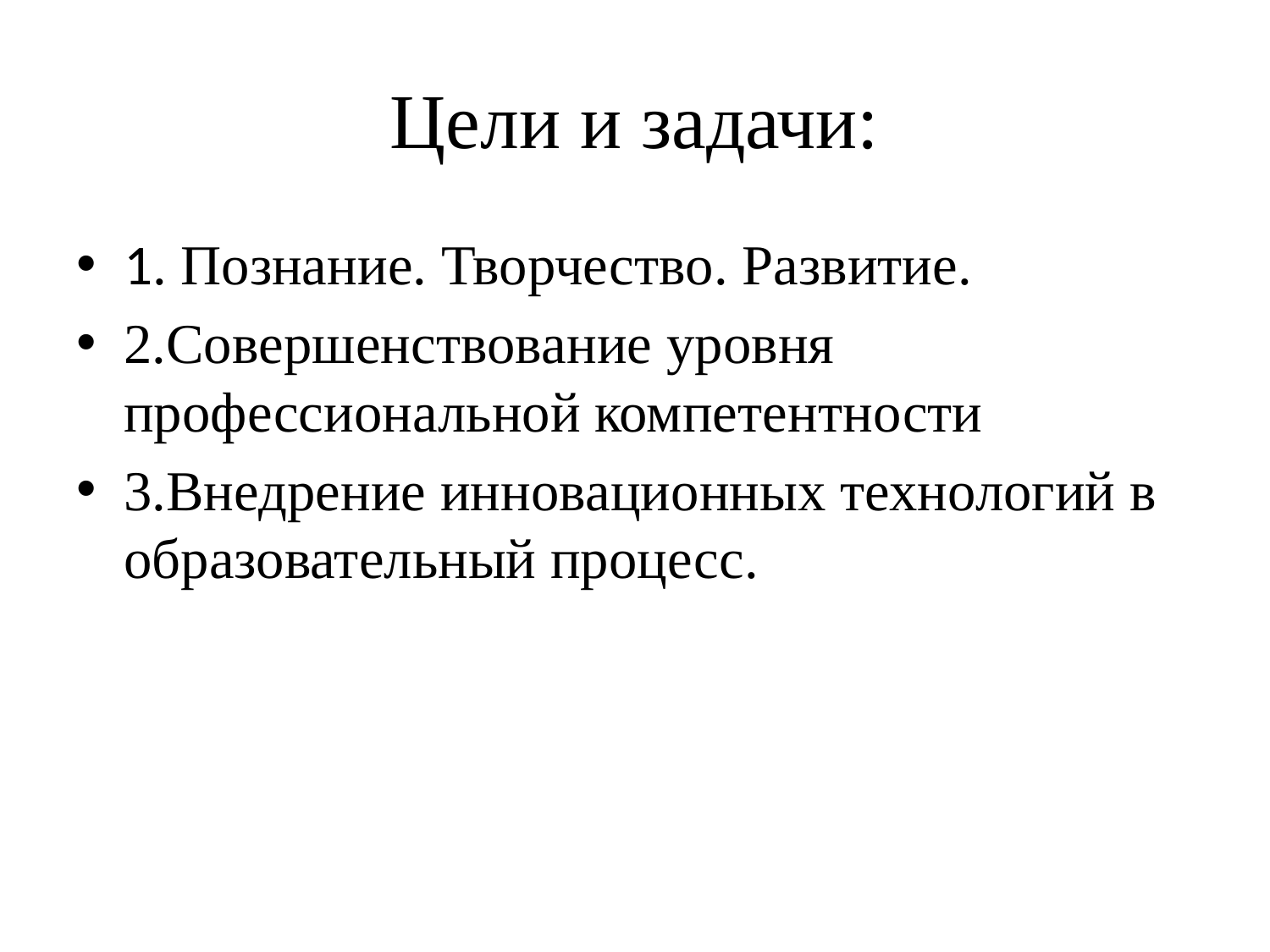

# Цели и задачи:
1. Познание. Творчество. Развитие.
2.Совершенствование уровня профессиональной компетентности
3.Внедрение инновационных технологий в образовательный процесс.